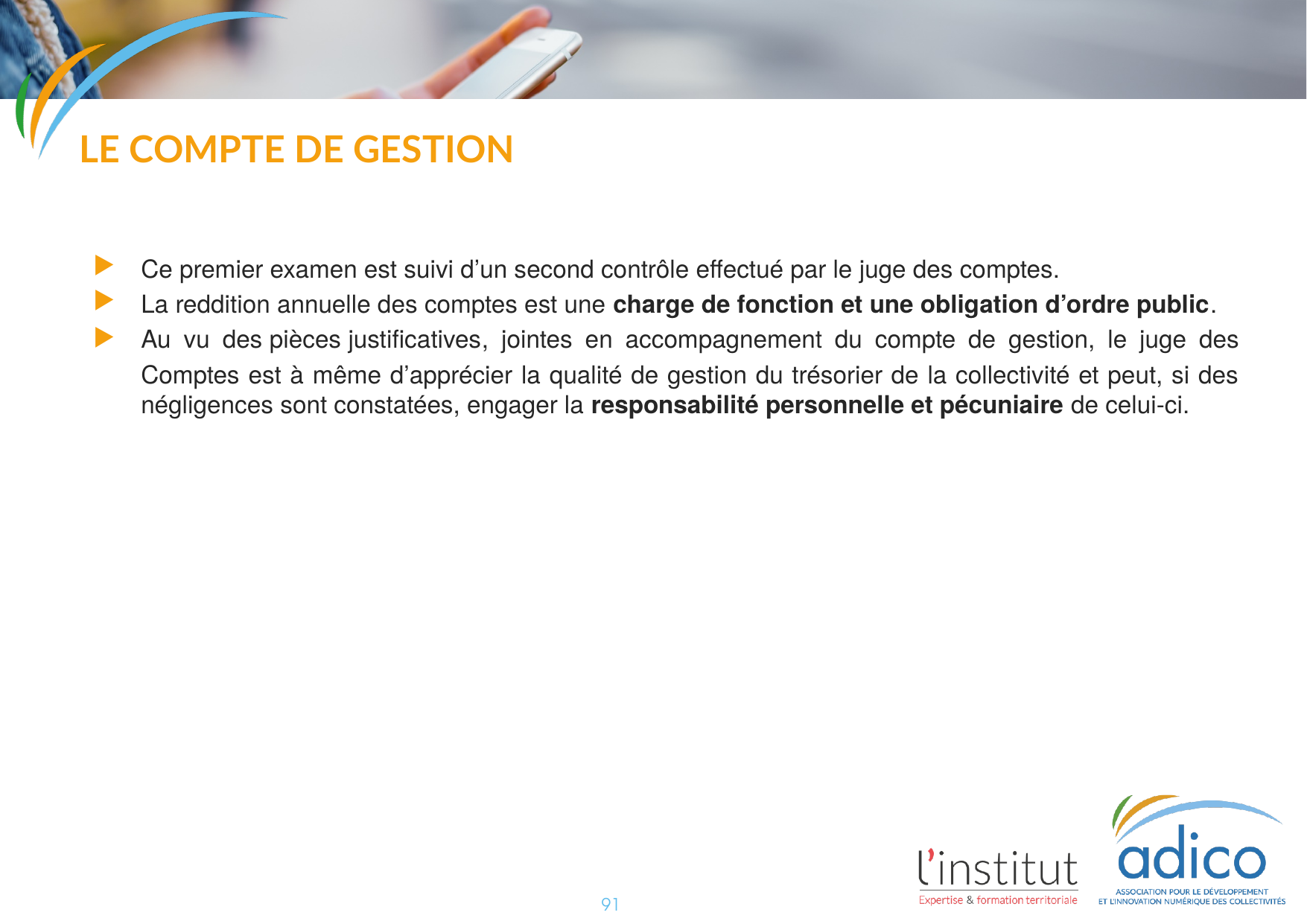

# LE COMPTE DE GESTION
Ce premier examen est suivi d’un second contrôle effectué par le juge des comptes.
La reddition annuelle des comptes est une charge de fonction et une obligation d’ordre public.
Au vu des pièces justificatives, jointes en accompagnement du compte de gestion, le juge des Comptes est à même d’apprécier la qualité de gestion du trésorier de la collectivité et peut, si des négligences sont constatées, engager la responsabilité personnelle et pécuniaire de celui-ci.